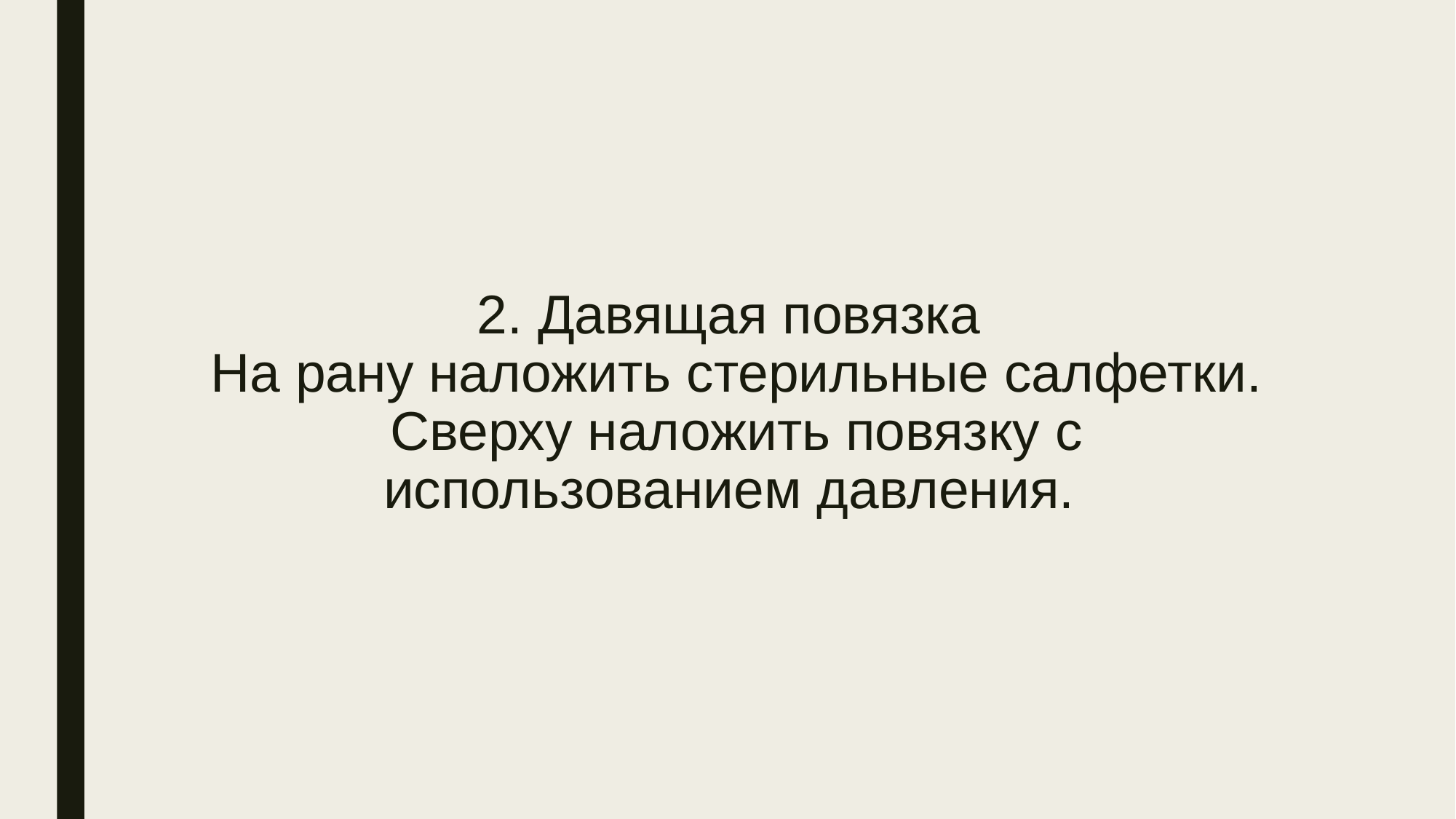

# 2. Давящая повязка На рану наложить стерильные салфетки. Сверху наложить повязку с использованием давления.